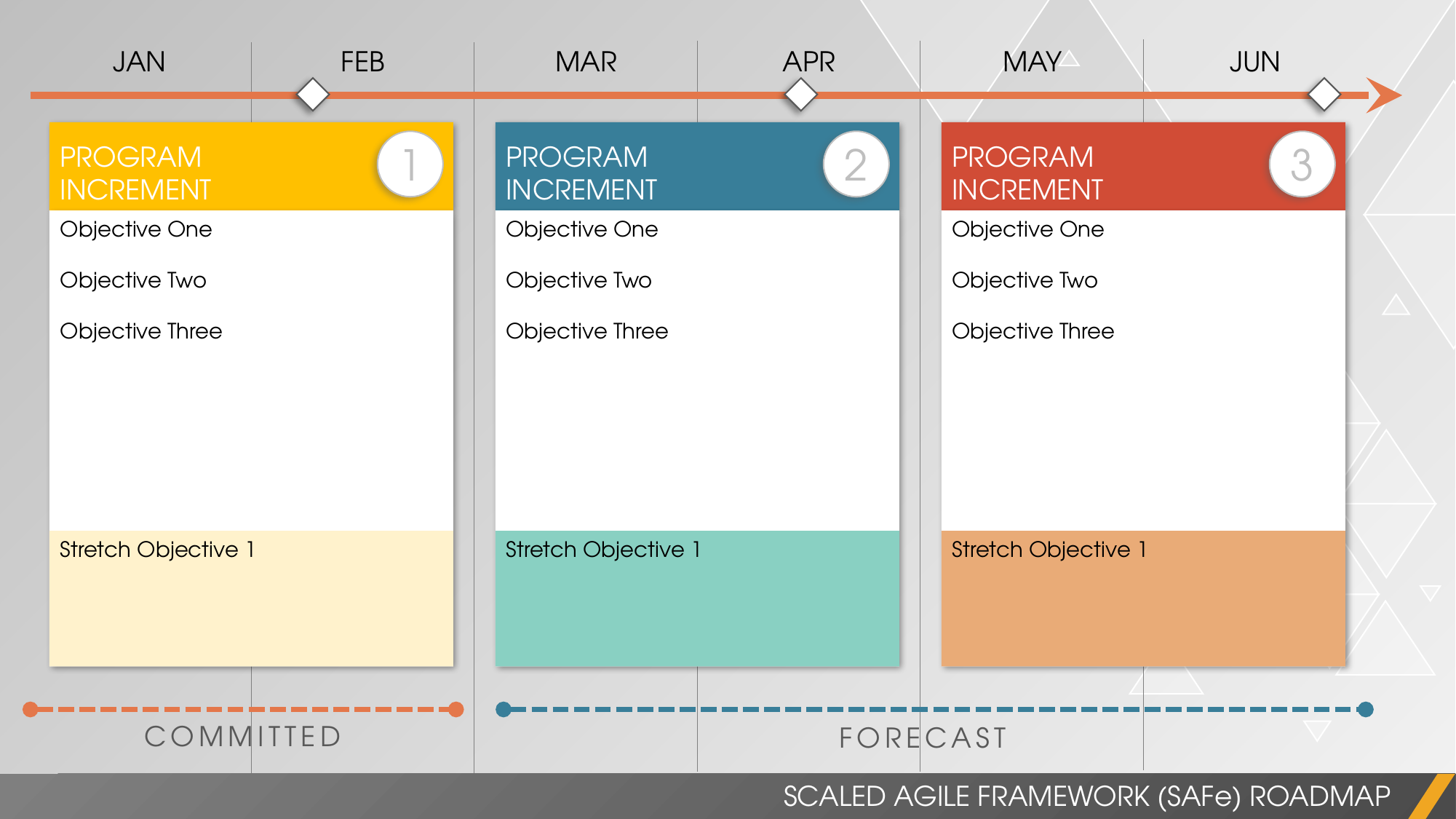

JAN
FEB
MAR
APR
MAY
JUN

PROGRAM
INCREMENT
1
Objective One

Objective Two

Objective Three
Stretch Objective 1
PROGRAM
INCREMENT
2
Objective One

Objective Two

Objective Three
Stretch Objective 1
PROGRAM
INCREMENT
3
Objective One

Objective Two

Objective Three
Stretch Objective 1
COMMITTED
FORECAST
SCALED AGILE FRAMEWORK (SAFe) ROADMAP